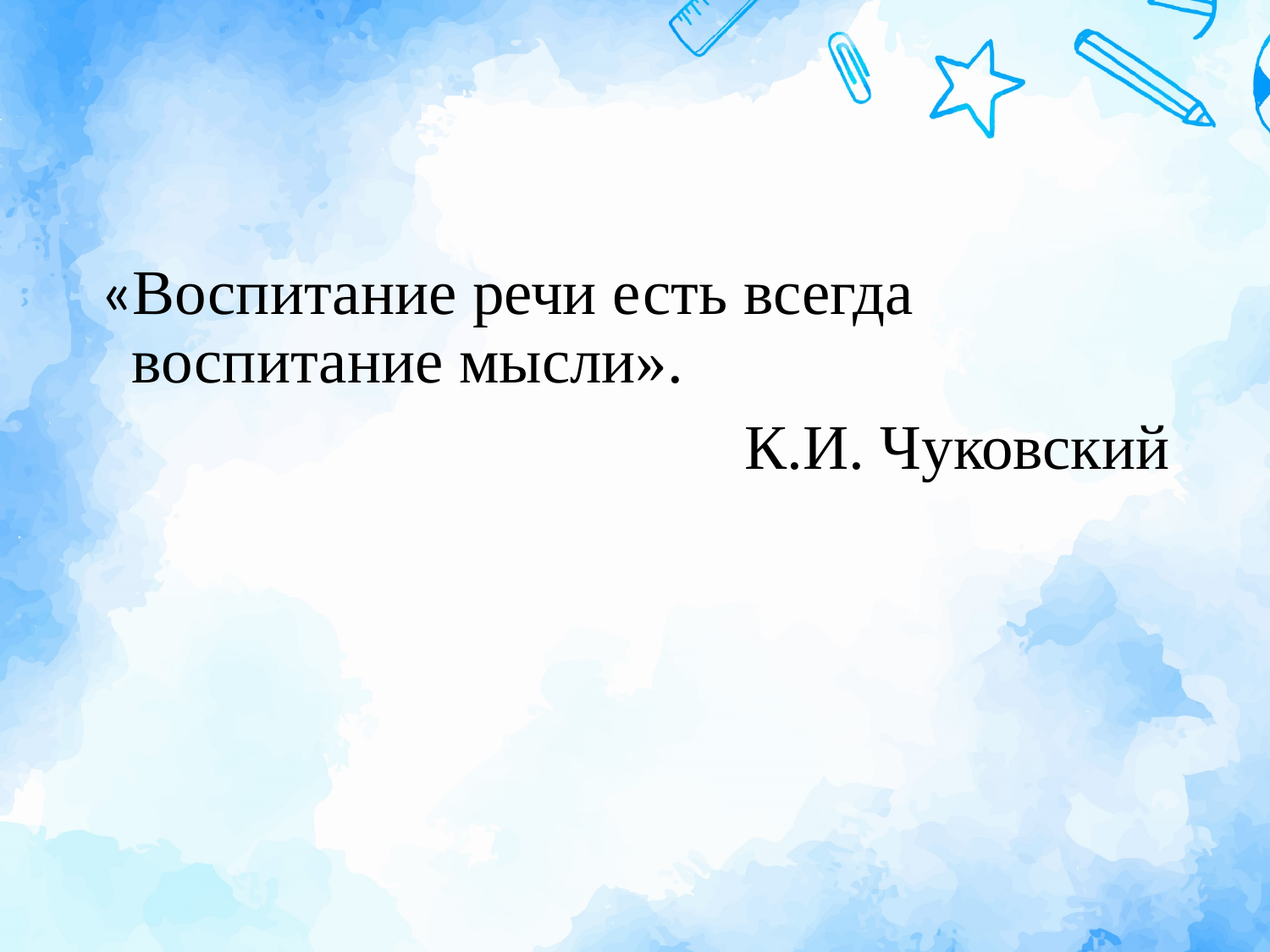

«Воспитание речи есть всегда воспитание мысли».
К.И. Чуковский